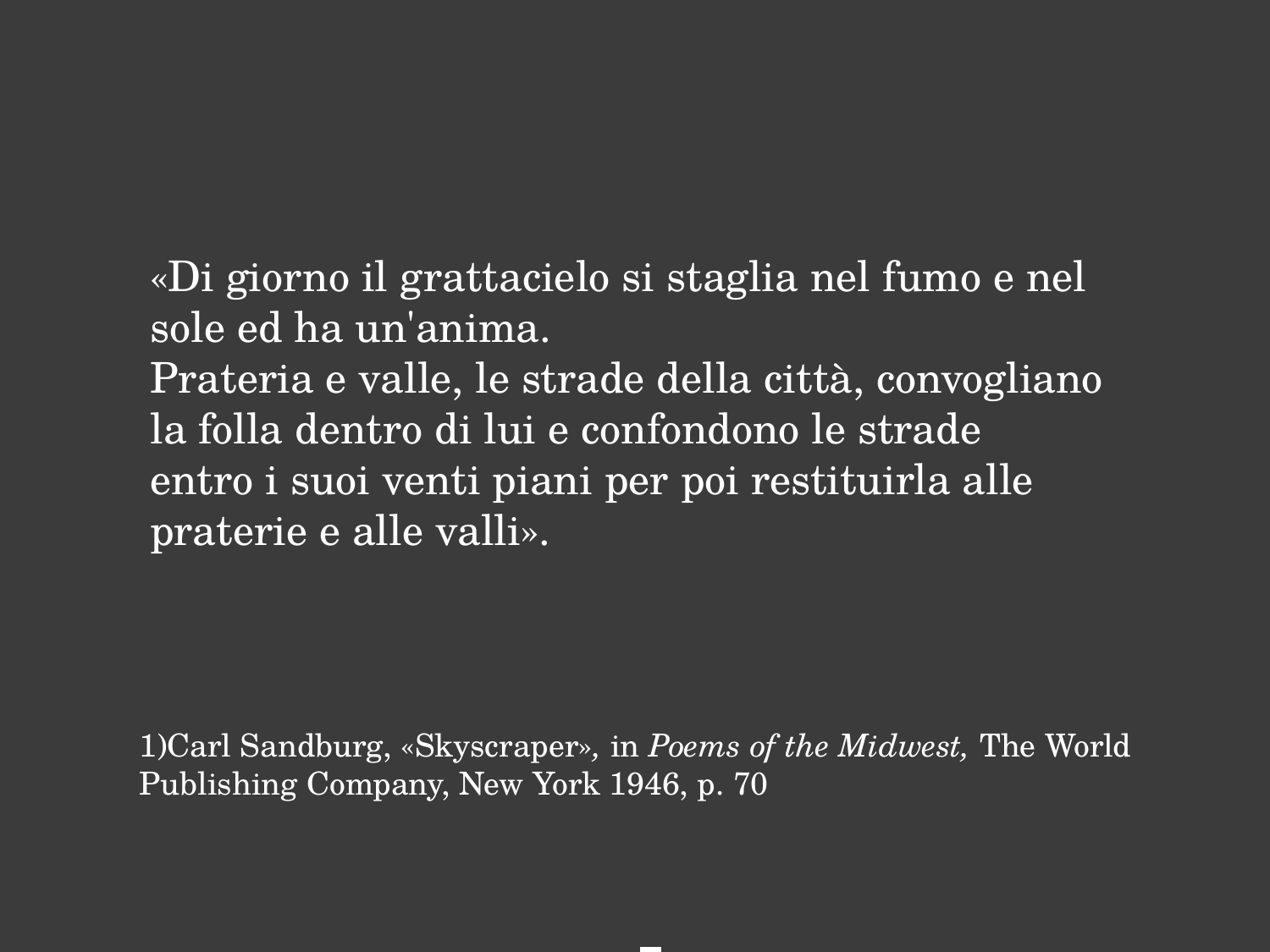

«Di giorno il grattacielo si staglia nel fumo e nel sole ed ha un'anima.
Prateria e valle, le strade della città, convogliano la folla dentro di lui e confondono le strade
entro i suoi venti piani per poi restituirla alle praterie e alle valli».
1)Carl Sandburg, «Skyscraper», in Poems of the Midwest, The World Publishing Company, New York 1946, p. 70